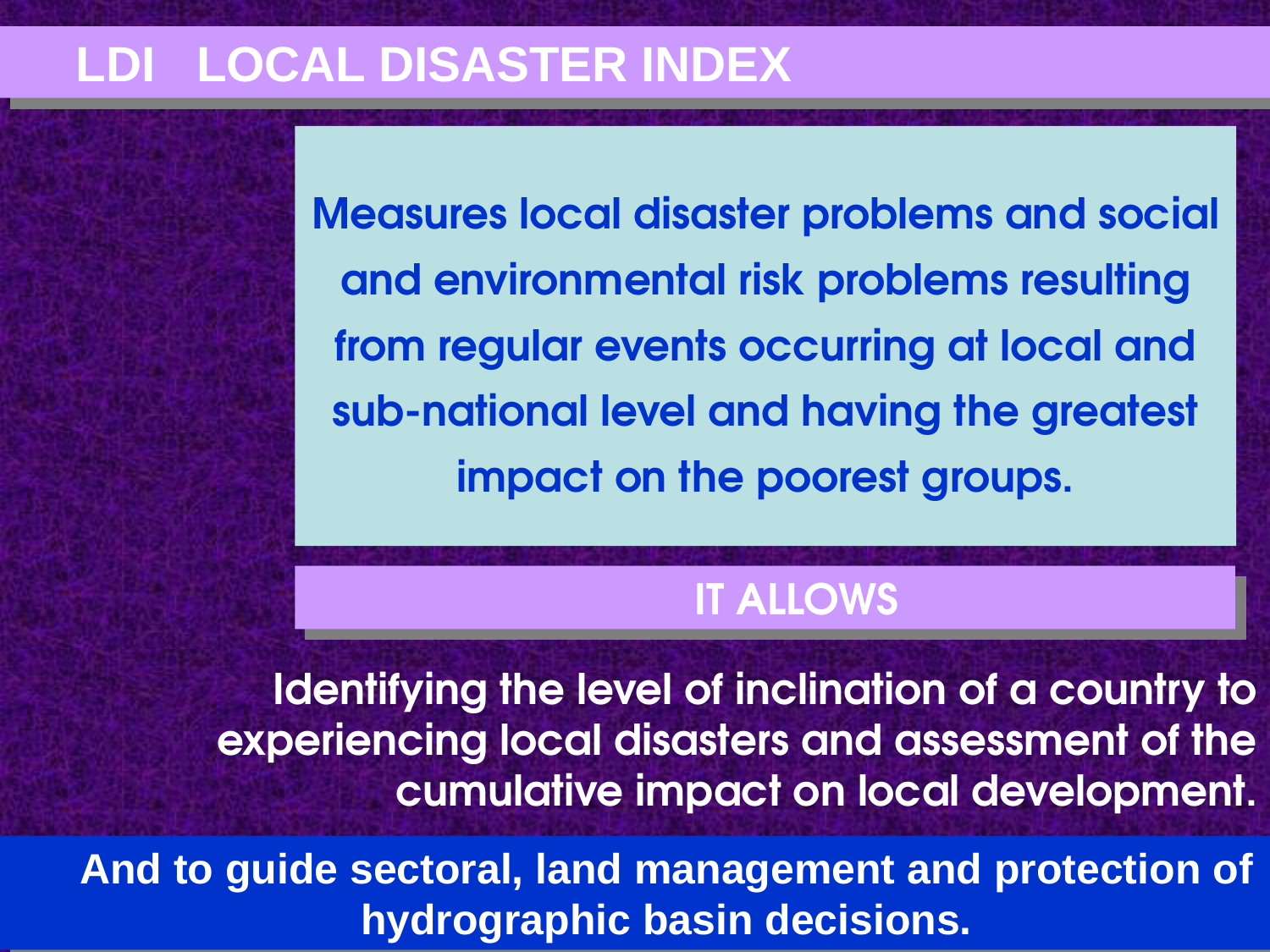

LDI   LOCAL DISASTER INDEX
Measures local disaster problems and social and environmental risk problems resulting from regular events occurring at local and sub-national level and having the greatest impact on the poorest groups.
IT ALLOWS
Identifying the level of inclination of a country to experiencing local disasters and assessment of the cumulative impact on local development.

And to guide sectoral, land management and protection of hydrographic basin decisions.